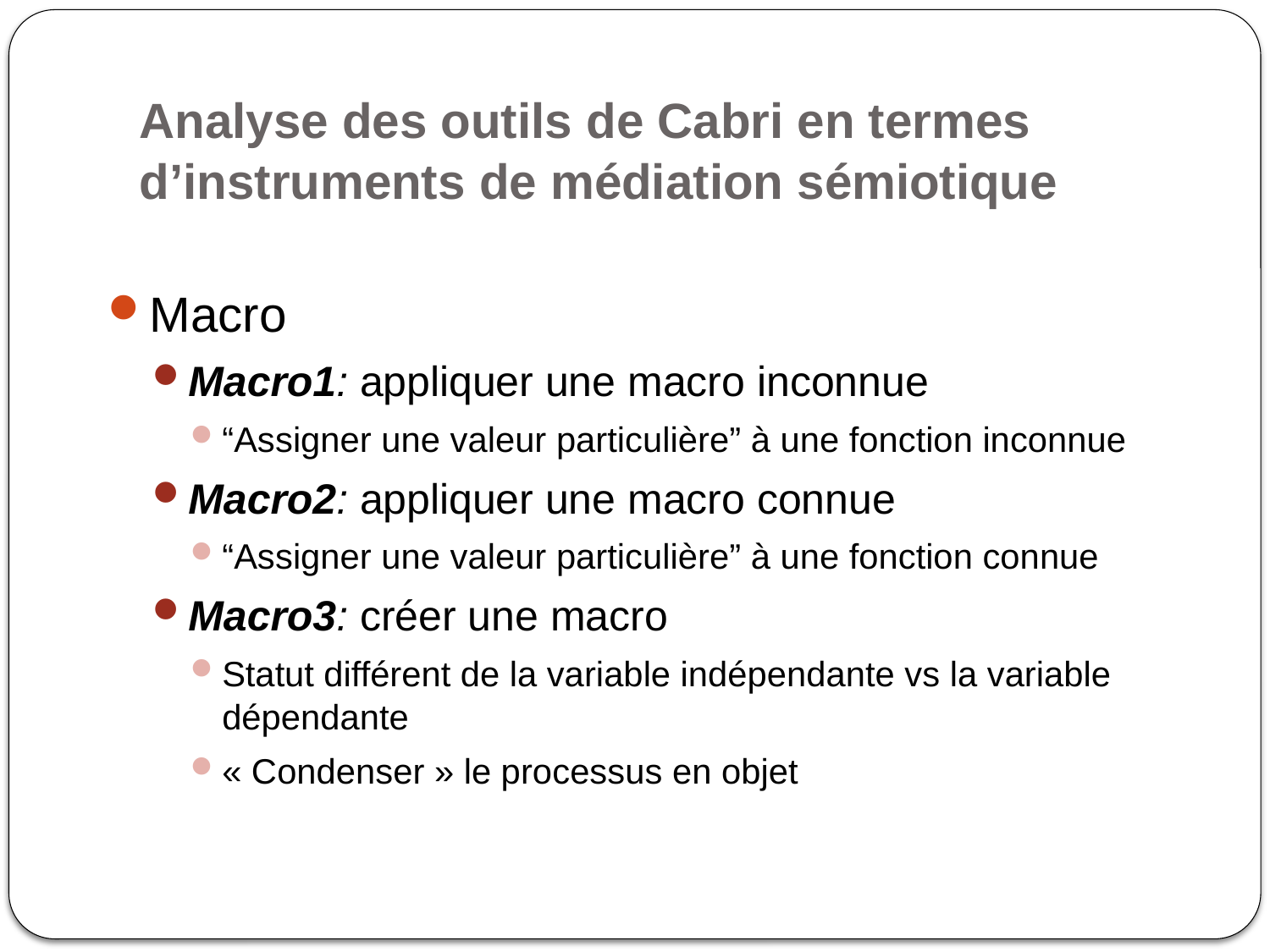

# Analyse des outils de Cabri en termes d’instruments de médiation sémiotique
Macro
Macro1: appliquer une macro inconnue
“Assigner une valeur particulière” à une fonction inconnue
Macro2: appliquer une macro connue
“Assigner une valeur particulière” à une fonction connue
Macro3: créer une macro
Statut différent de la variable indépendante vs la variable dépendante
« Condenser » le processus en objet